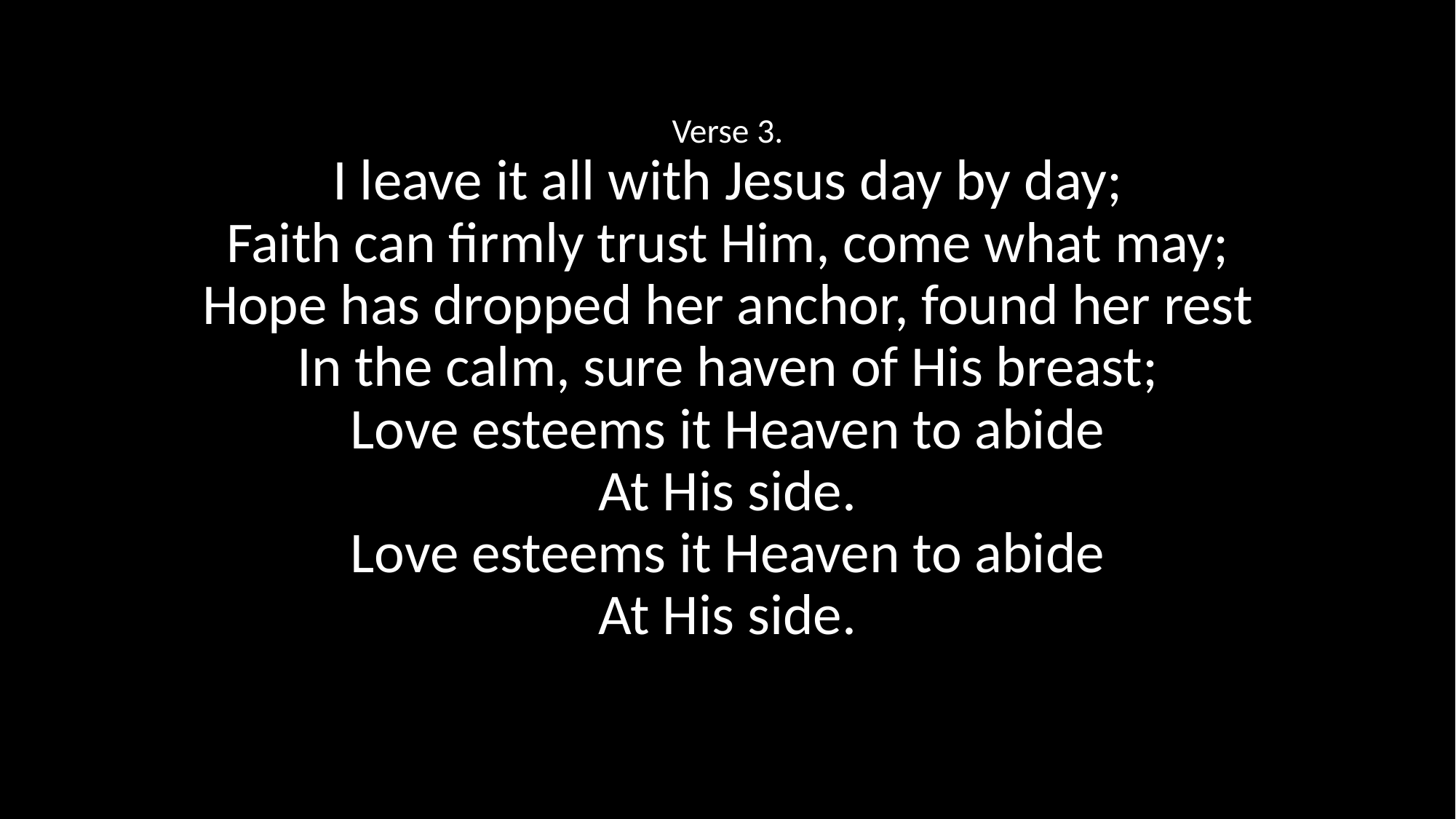

Verse 3.
I leave it all with Jesus day by day;
Faith can firmly trust Him, come what may;
Hope has dropped her anchor, found her rest
In the calm, sure haven of His breast;
Love esteems it Heaven to abide
At His side.
Love esteems it Heaven to abide
At His side.